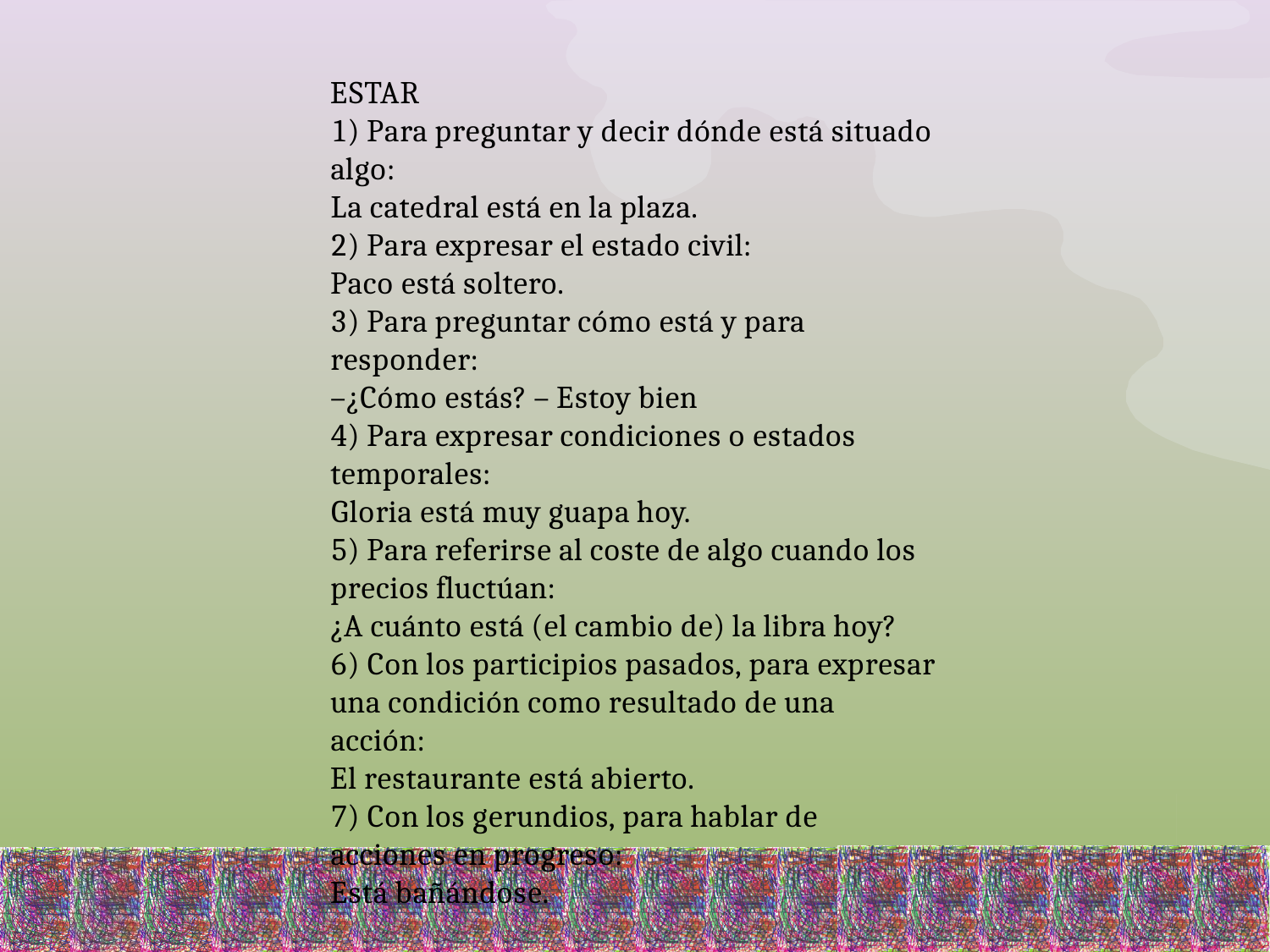

ESTAR
1) Para preguntar y decir dónde está situado algo:
La catedral está en la plaza.
2) Para expresar el estado civil:
Paco está soltero.
3) Para preguntar cómo está y para responder:
–¿Cómo estás? – Estoy bien
4) Para expresar condiciones o estados temporales:
Gloria está muy guapa hoy.
5) Para referirse al coste de algo cuando los precios fluctúan:
¿A cuánto está (el cambio de) la libra hoy?
6) Con los participios pasados, para expresar una condición como resultado de una
acción:
El restaurante está abierto.
7) Con los gerundios, para hablar de acciones en progreso:
Está bañándose.